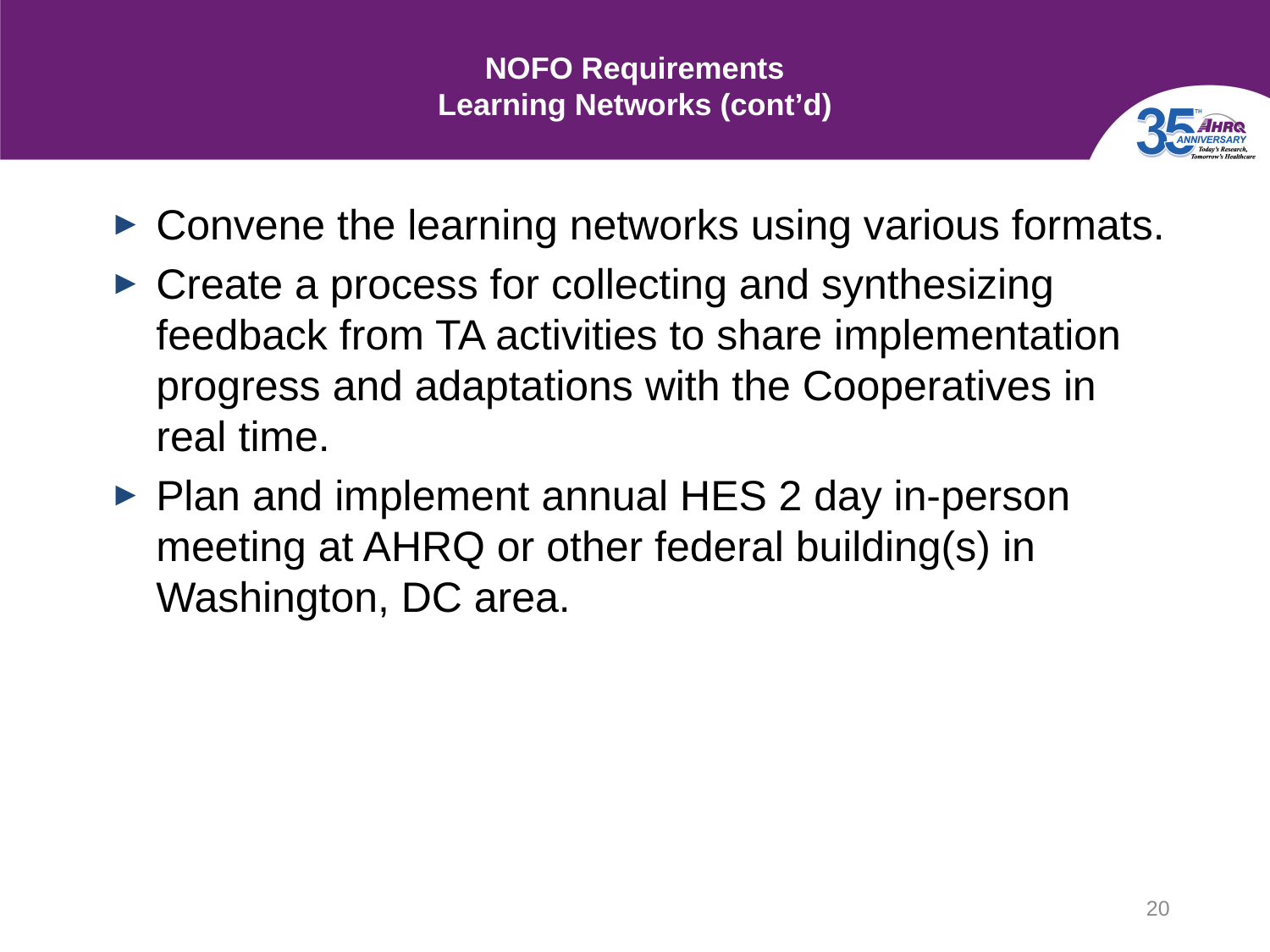

# NOFO Requirements Learning Networks (cont’d)
Convene the learning networks using various formats.
Create a process for collecting and synthesizing feedback from TA activities to share implementation progress and adaptations with the Cooperatives in real time.
Plan and implement annual HES 2 day in-person meeting at AHRQ or other federal building(s) in Washington, DC area.

20